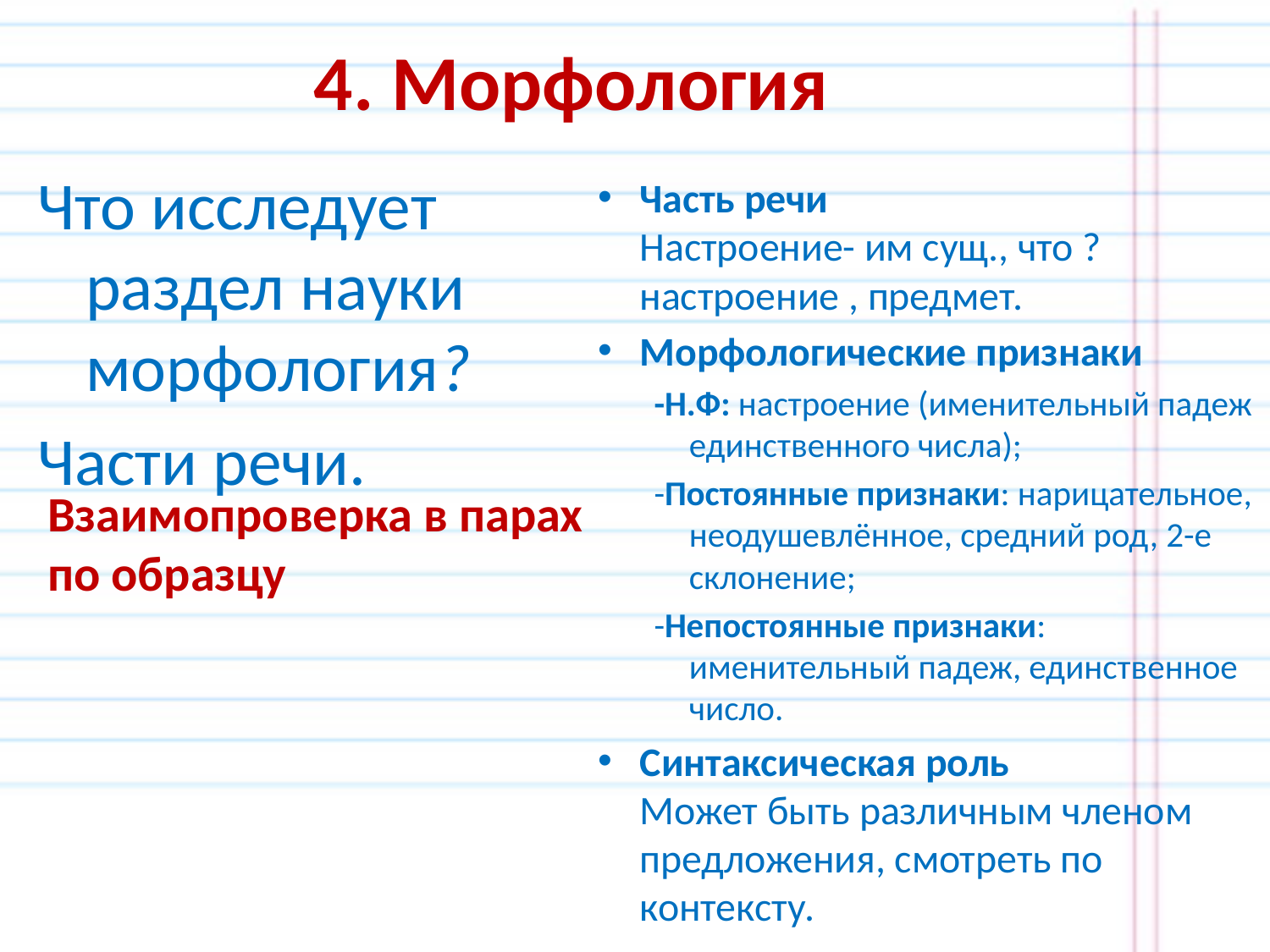

# 4. Морфология
Что исследует раздел науки морфология?
Части речи.

Часть речи
Настроение- им сущ., что ? настроение , предмет.
Морфологические признаки
-Н.Ф: настроение (именительный падеж единственного числа);
-Постоянные признаки: нарицательное, неодушевлённое, средний род, 2-е склонение;
-Непостоянные признаки: именительный падеж, единственное число.
Синтаксическая роль
Может быть различным членом предложения, смотреть по контексту.
Взаимопроверка в парах по образцу